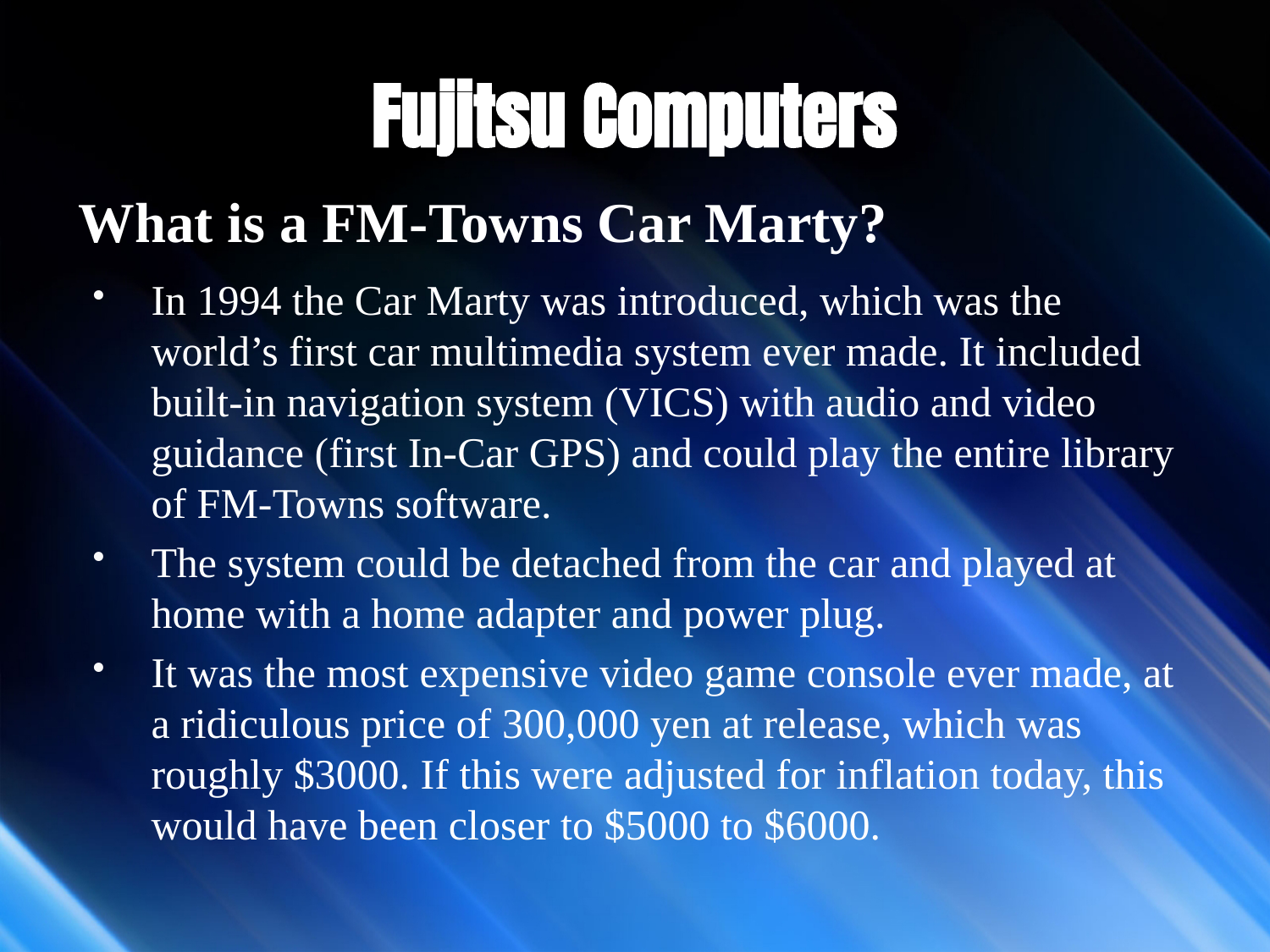

# Fujitsu Computers
What is a FM-Towns Car Marty?
In 1994 the Car Marty was introduced, which was the world’s first car multimedia system ever made. It included built-in navigation system (VICS) with audio and video guidance (first In-Car GPS) and could play the entire library of FM-Towns software.
The system could be detached from the car and played at home with a home adapter and power plug.
It was the most expensive video game console ever made, at a ridiculous price of 300,000 yen at release, which was roughly $3000. If this were adjusted for inflation today, this would have been closer to $5000 to $6000.